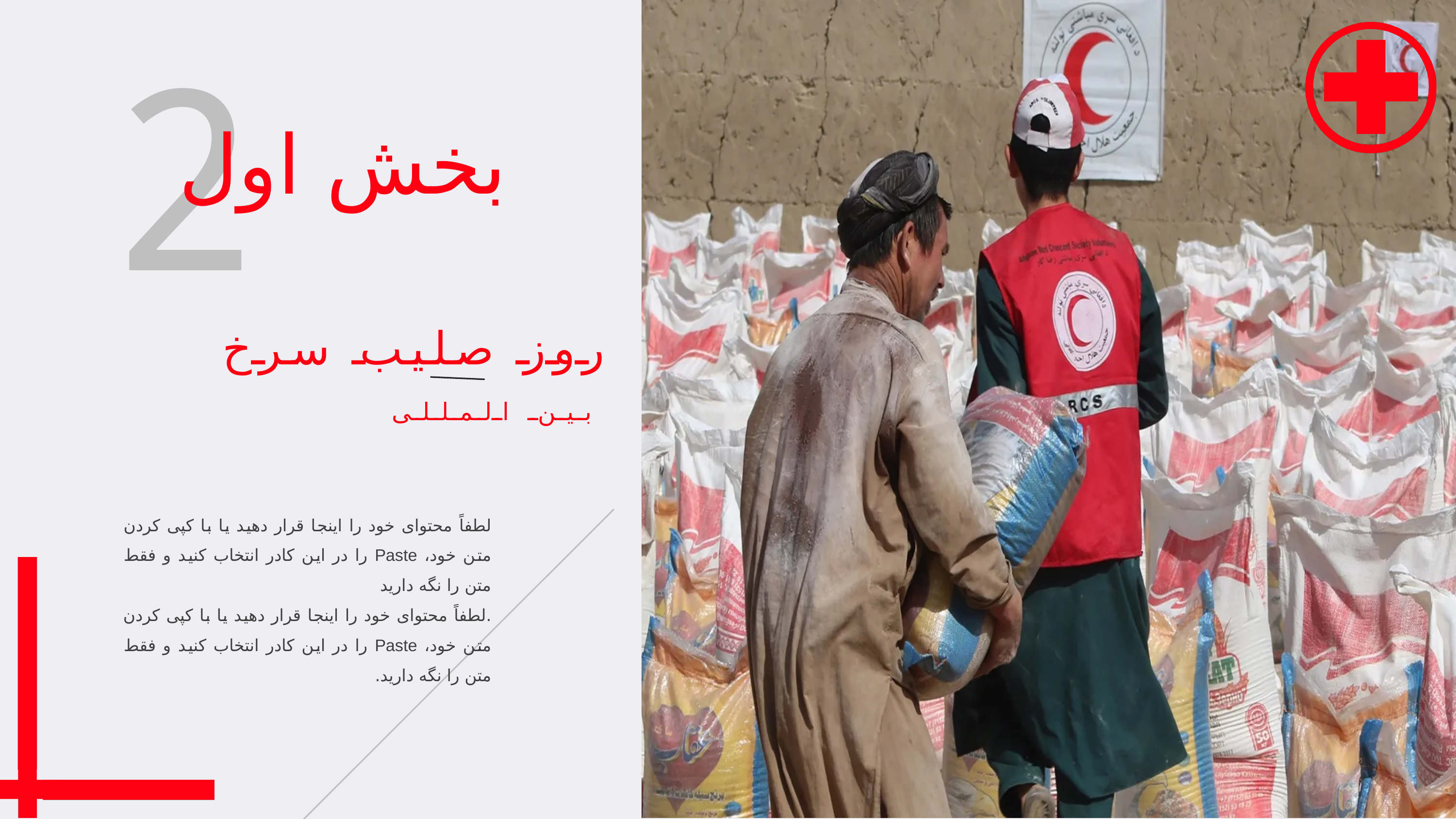

2

بخش اول
روز صلیب سرخ

بین المللی
لطفاً محتوای خود را اینجا قرار دهید یا با کپی کردن متن خود، Paste را در این کادر انتخاب کنید و فقط متن را نگه دارید
.لطفاً محتوای خود را اینجا قرار دهید یا با کپی کردن متن خود، Paste را در این کادر انتخاب کنید و فقط متن را نگه دارید.